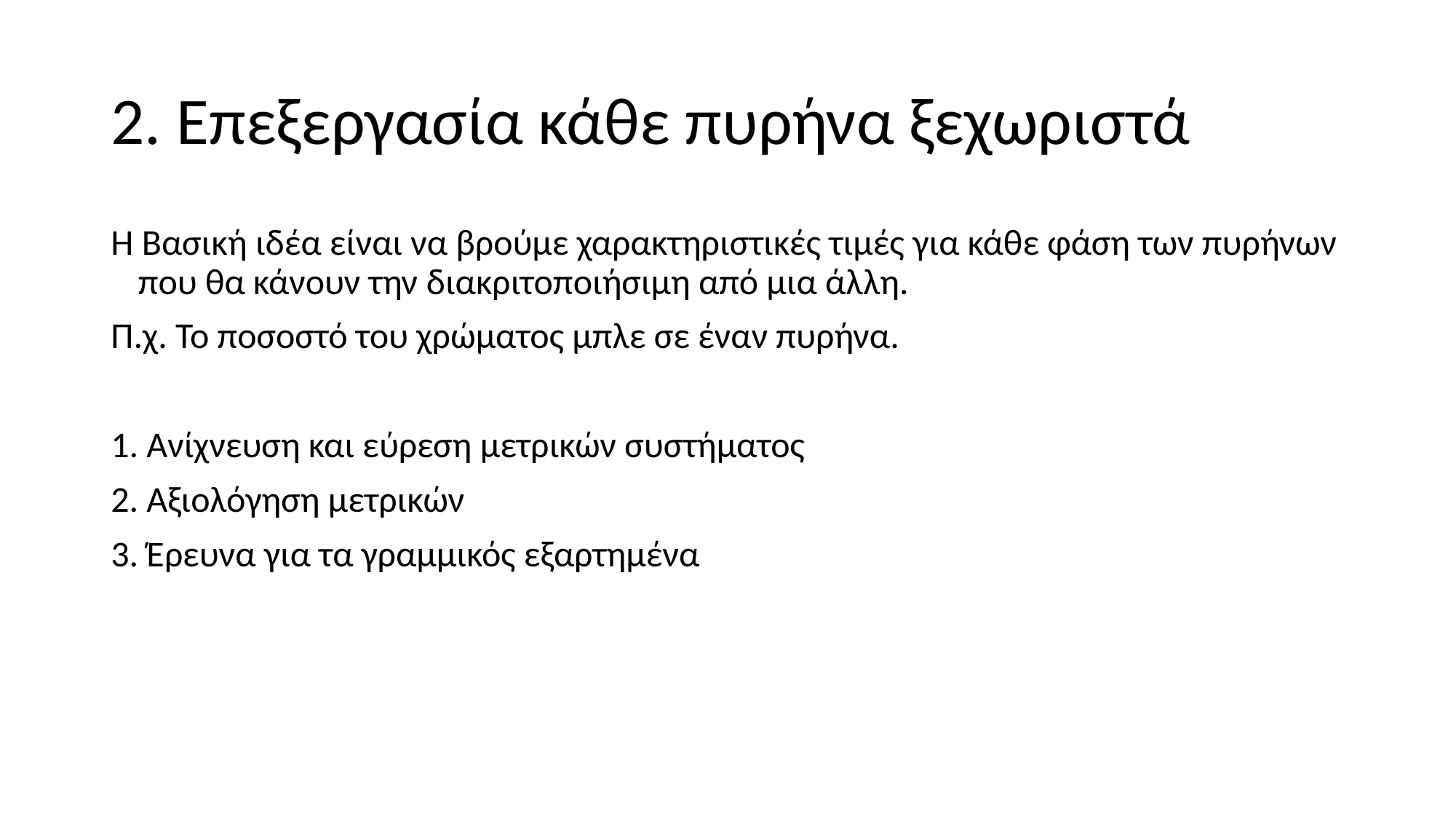

# 2. Επεξεργασία κάθε πυρήνα ξεχωριστά
Η Βασική ιδέα είναι να βρούμε χαρακτηριστικές τιμές για κάθε φάση των πυρήνων που θα κάνουν την διακριτοποιήσιμη από μια άλλη.
Π.χ. Το ποσοστό του χρώματος μπλε σε έναν πυρήνα.

1. Ανίχνευση και εύρεση μετρικών συστήματος
2. Αξιολόγηση μετρικών
3. Έρευνα για τα γραμμικός εξαρτημένα